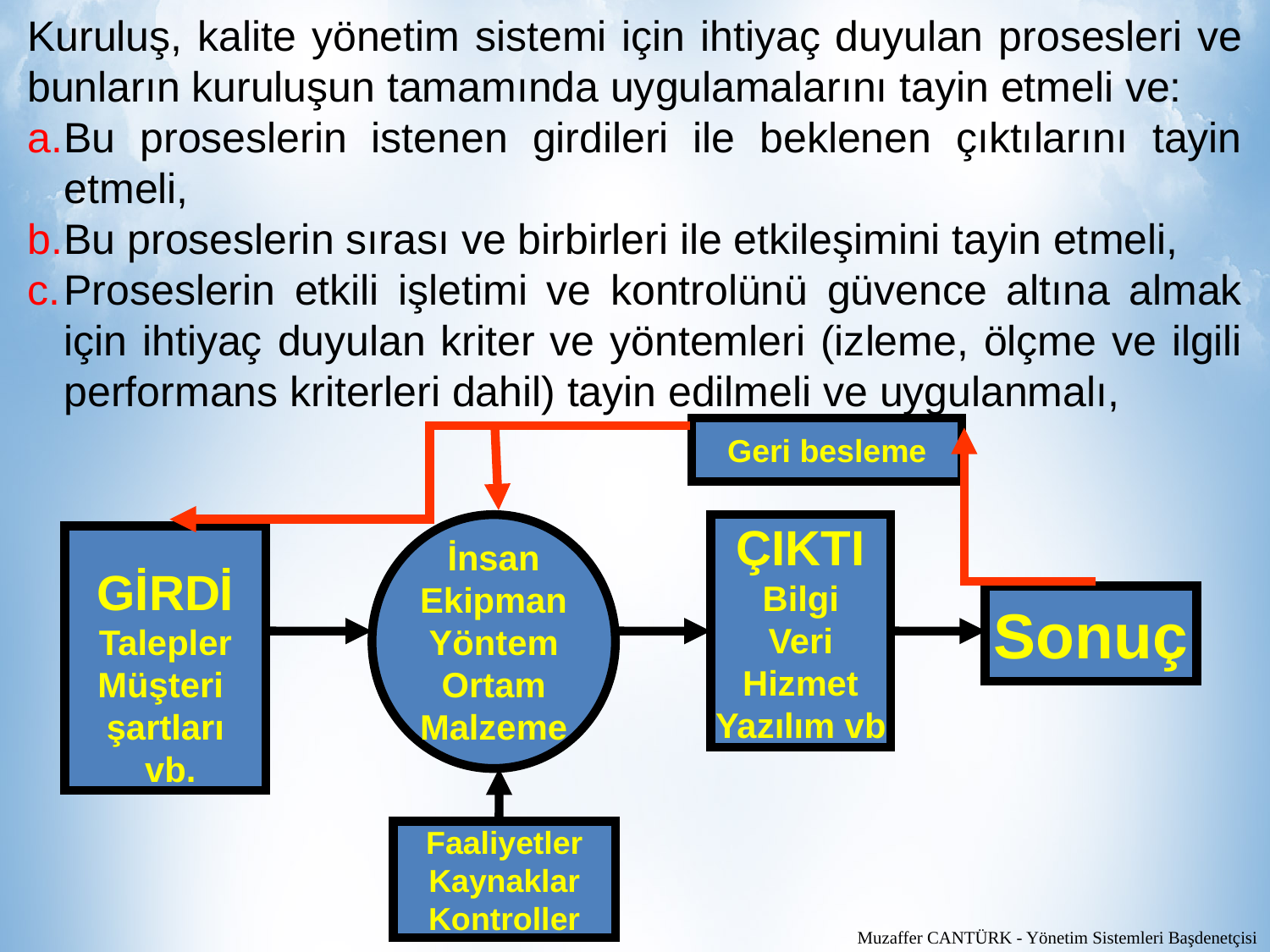

Kuruluş, kalite yönetim sistemi için ihtiyaç duyulan prosesleri ve bunların kuruluşun tamamında uygulamalarını tayin etmeli ve:
Bu proseslerin istenen girdileri ile beklenen çıktılarını tayin etmeli,
Bu proseslerin sırası ve birbirleri ile etkileşimini tayin etmeli,
Proseslerin etkili işletimi ve kontrolünü güvence altına almak için ihtiyaç duyulan kriter ve yöntemleri (izleme, ölçme ve ilgili performans kriterleri dahil) tayin edilmeli ve uygulanmalı,
Geri besleme
İnsan
Ekipman
Yöntem
Ortam
Malzeme
ÇIKTI
Bilgi
Veri
Hizmet
Yazılım vb

GİRDİ
Talepler
Müşteri
şartları
 vb.
Sonuç

Faaliyetler
Kaynaklar
Kontroller

Muzaffer CANTÜRK - Yönetim Sistemleri Başdenetçisi